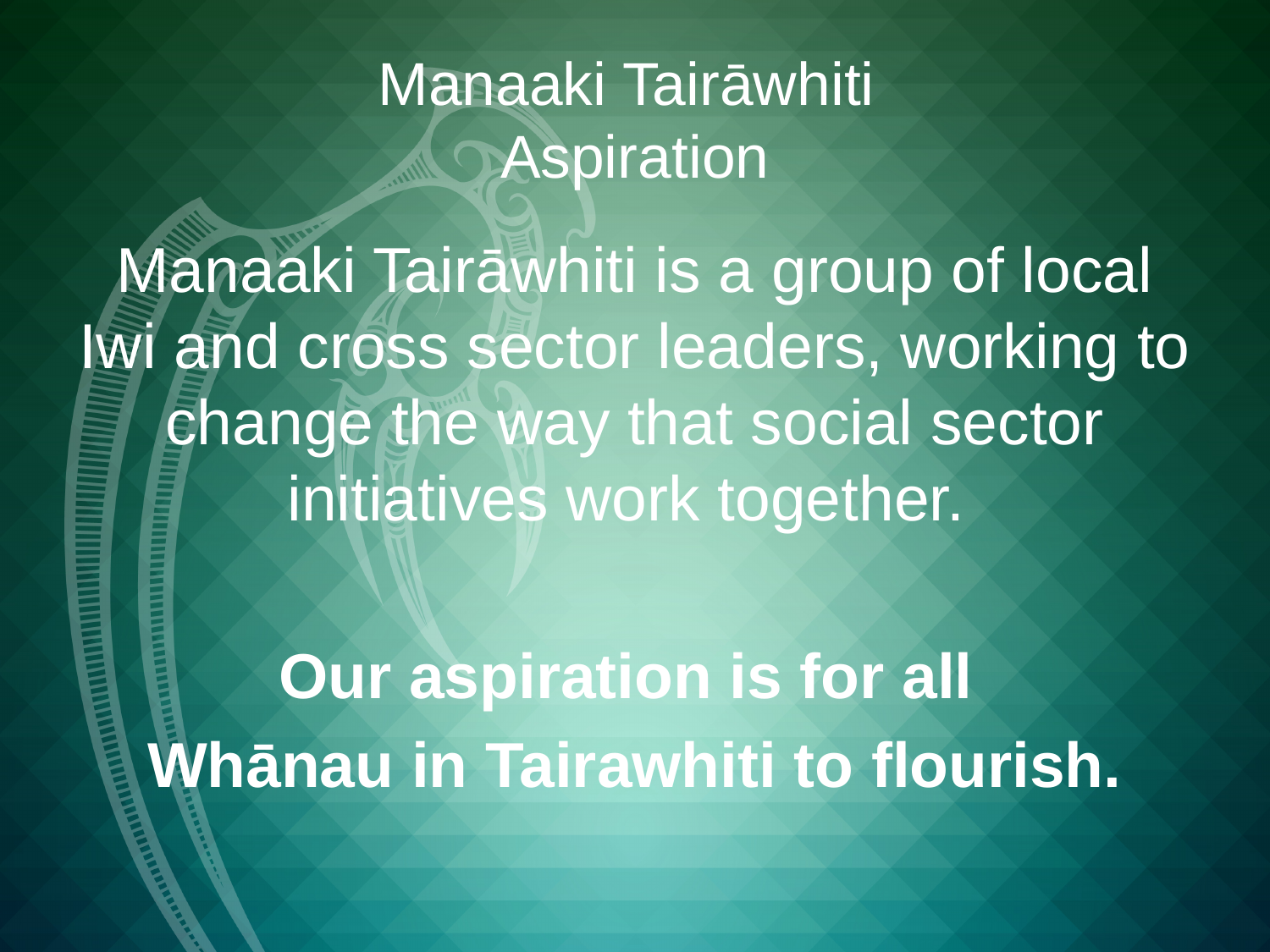

# Manaaki Tairāwhiti Aspiration
Manaaki Tairāwhiti is a group of local Iwi and cross sector leaders, working to change the way that social sector initiatives work together.

Our aspiration is for all
Whānau in Tairawhiti to flourish.